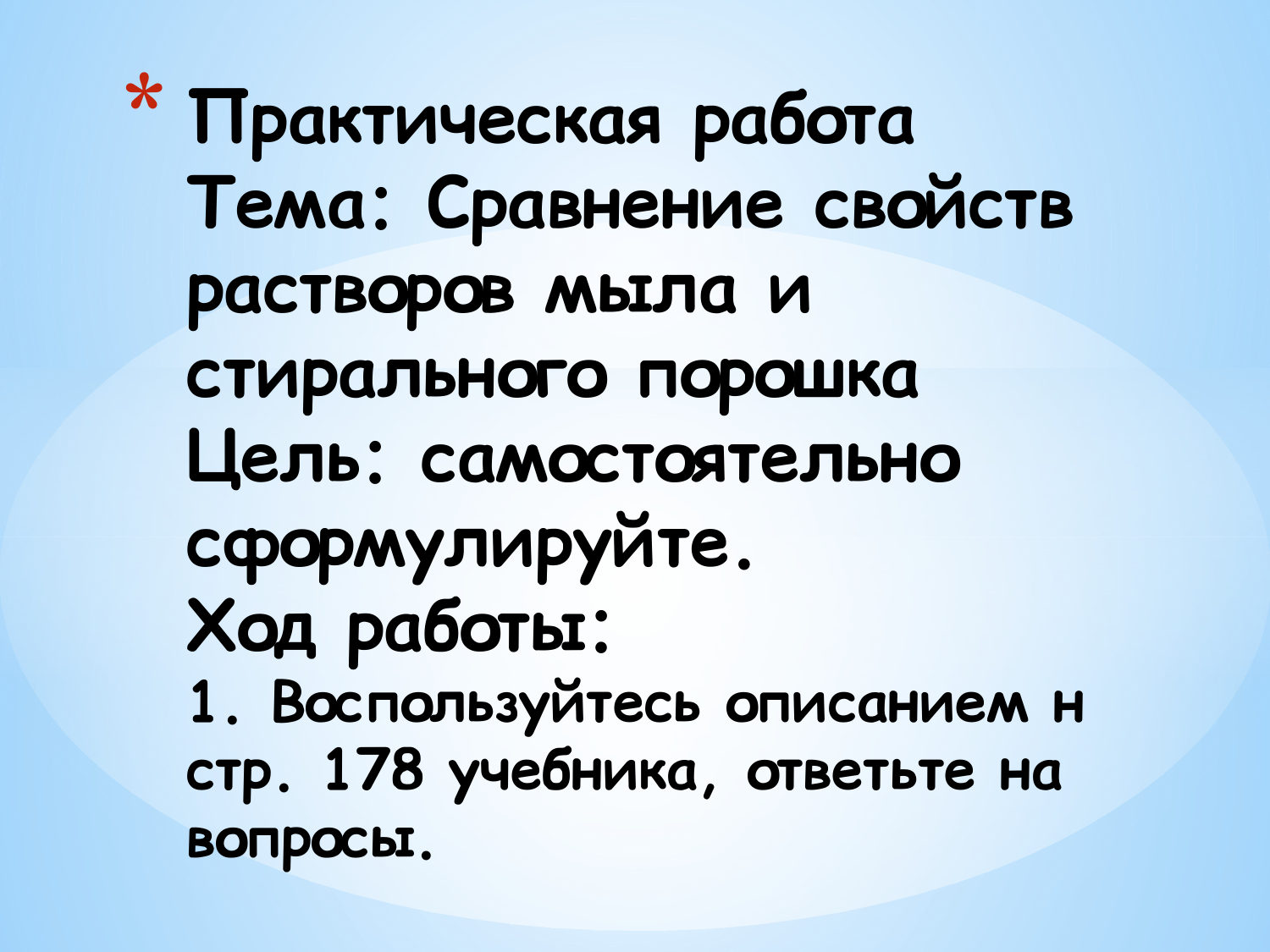

# Практическая работа Тема: Сравнение свойств растворов мыла и стирального порошка Цель: самостоятельно сформулируйте. Ход работы: 1. Воспользуйтесь описанием н стр. 178 учебника, ответьте на вопросы.